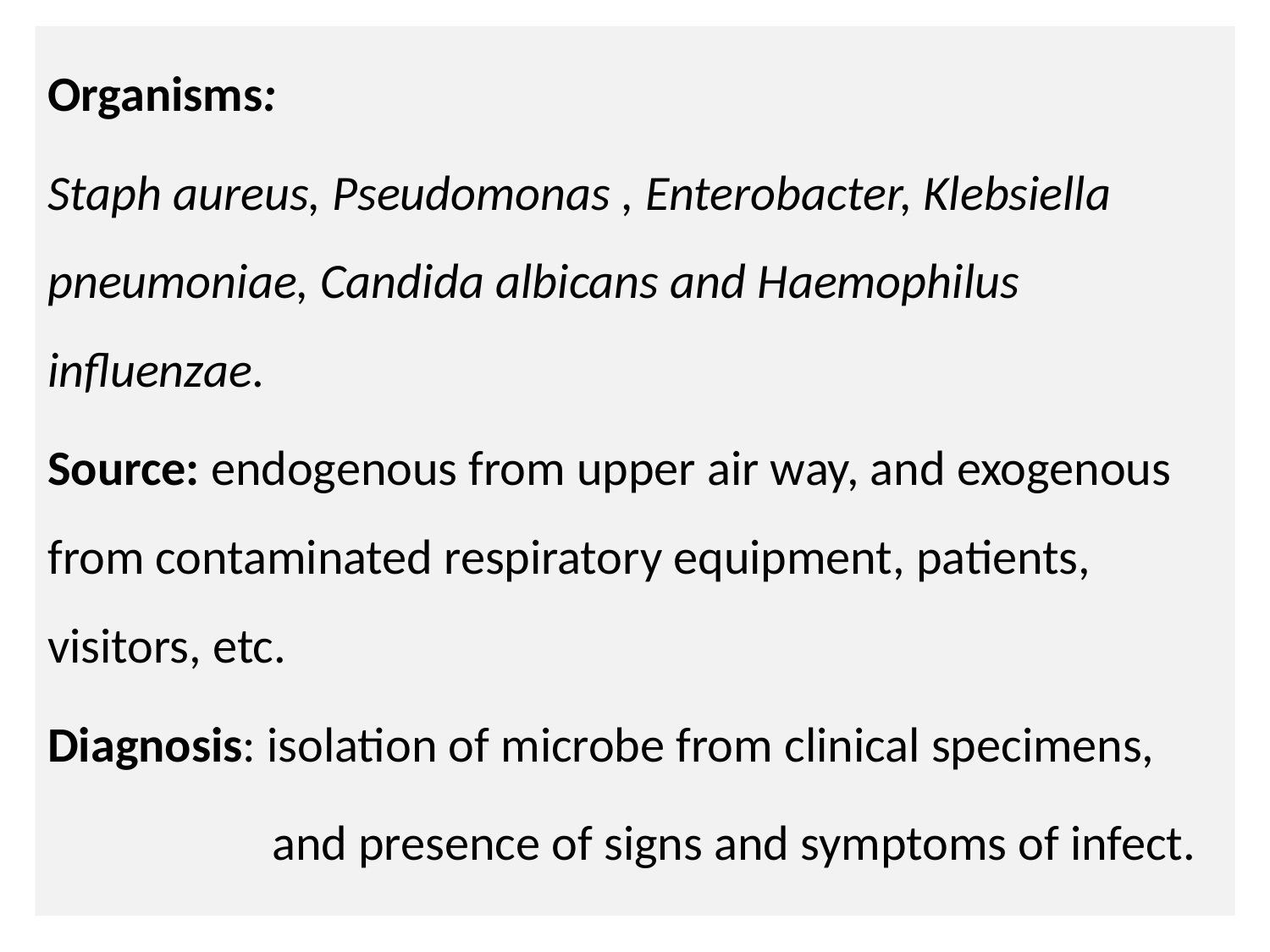

# N
Organisms:
Staph aureus, Pseudomonas , Enterobacter, Klebsiella pneumoniae, Candida albicans and Haemophilus influenzae.
Source: endogenous from upper air way, and exogenous from contaminated respiratory equipment, patients, visitors, etc.
Diagnosis: isolation of microbe from clinical specimens,
                    and presence of signs and symptoms of infect.